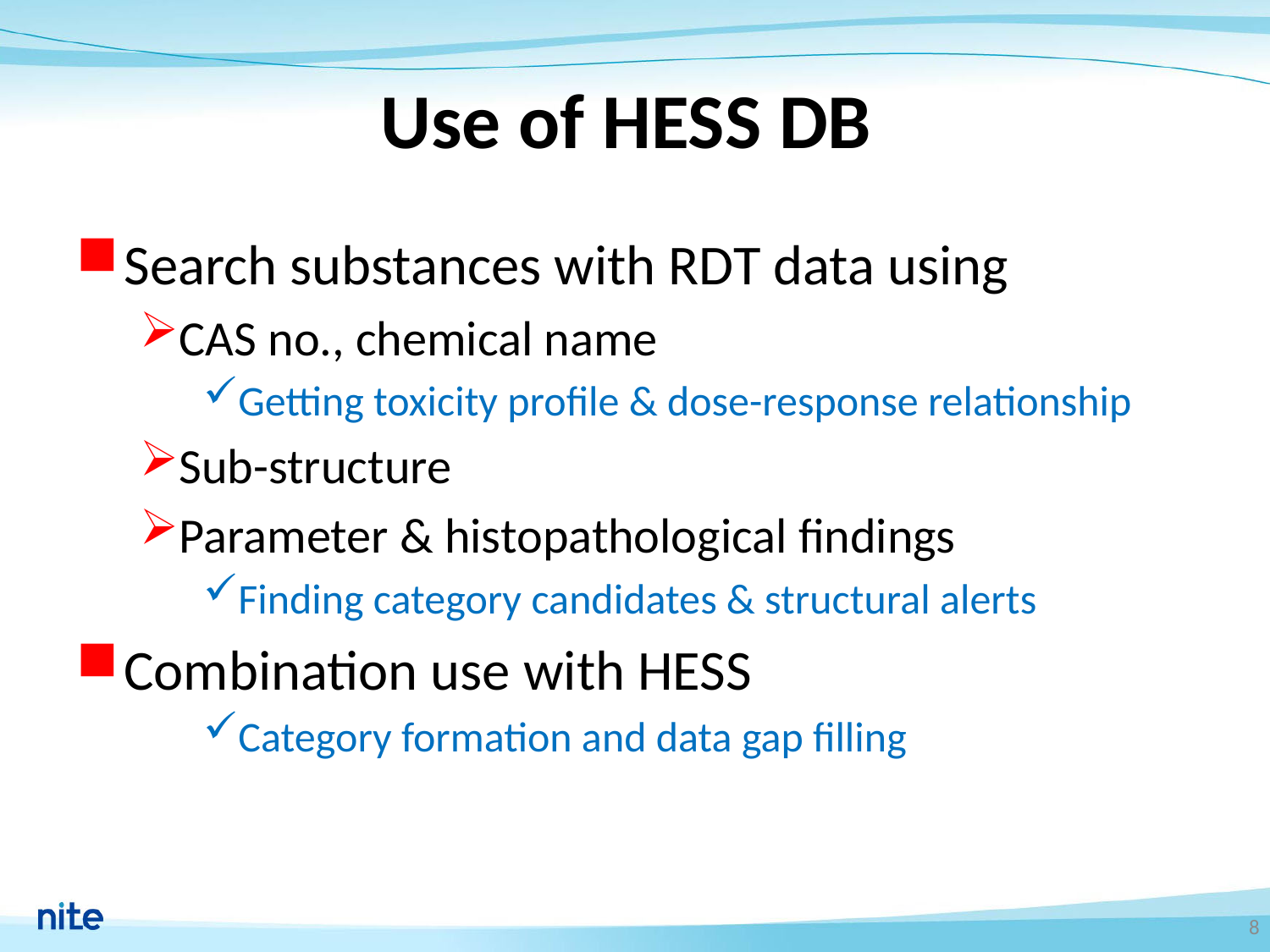

# Use of HESS DB
Search substances with RDT data using
CAS no., chemical name
Getting toxicity profile & dose-response relationship
Sub-structure
Parameter & histopathological findings
Finding category candidates & structural alerts
Combination use with HESS
Category formation and data gap filling
8